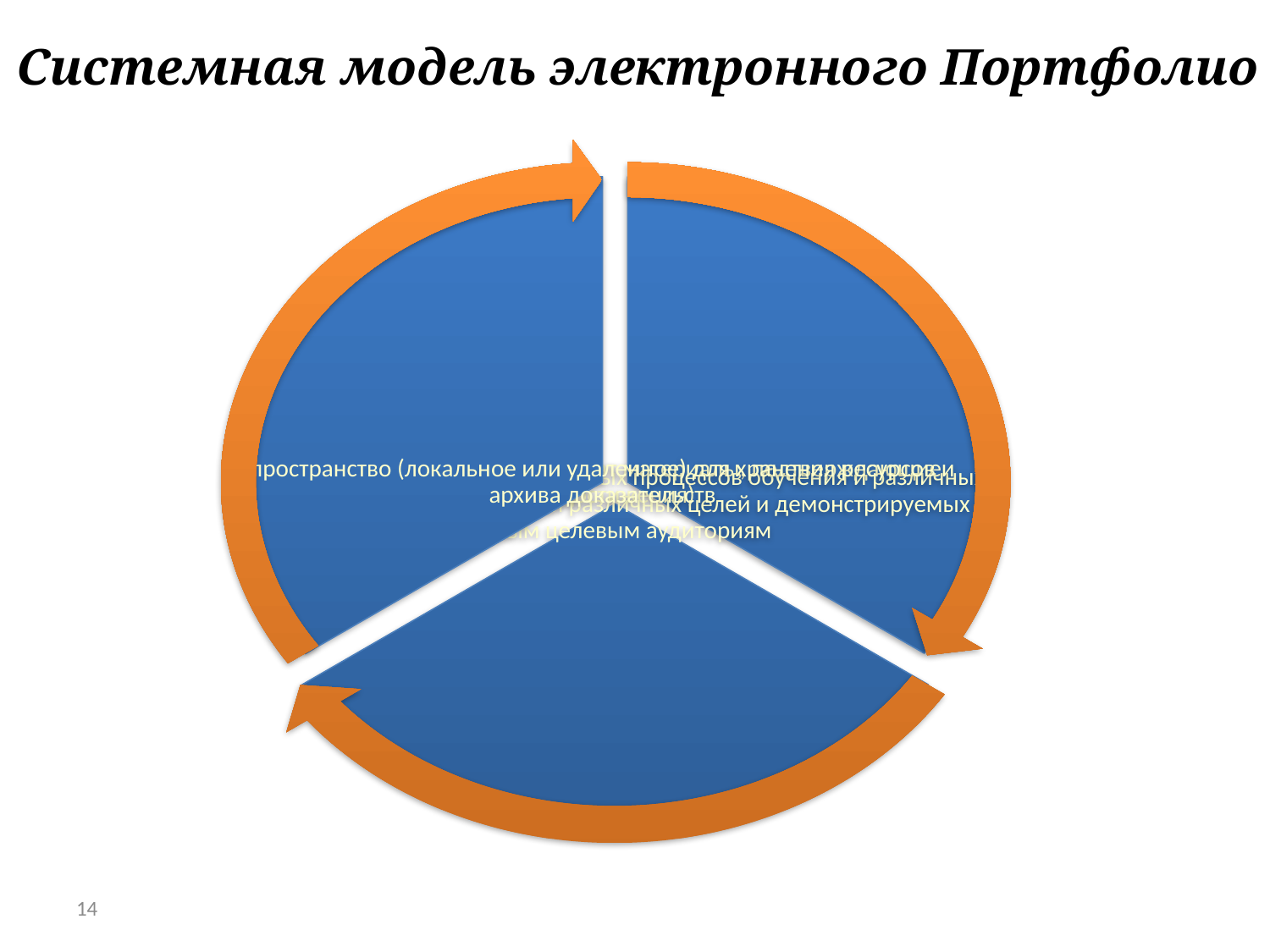

Системная модель электронного Портфолио
цифровые архивы (содержат материалы, подтверждающие достижения)
инструменты поддержки различных процессов обучения и различных презентаций, созданных для различных целей и демонстрируемых разным целевым аудиториям
пространство (локальное или удаленное) для хранения ресурсов и архива доказательств
14